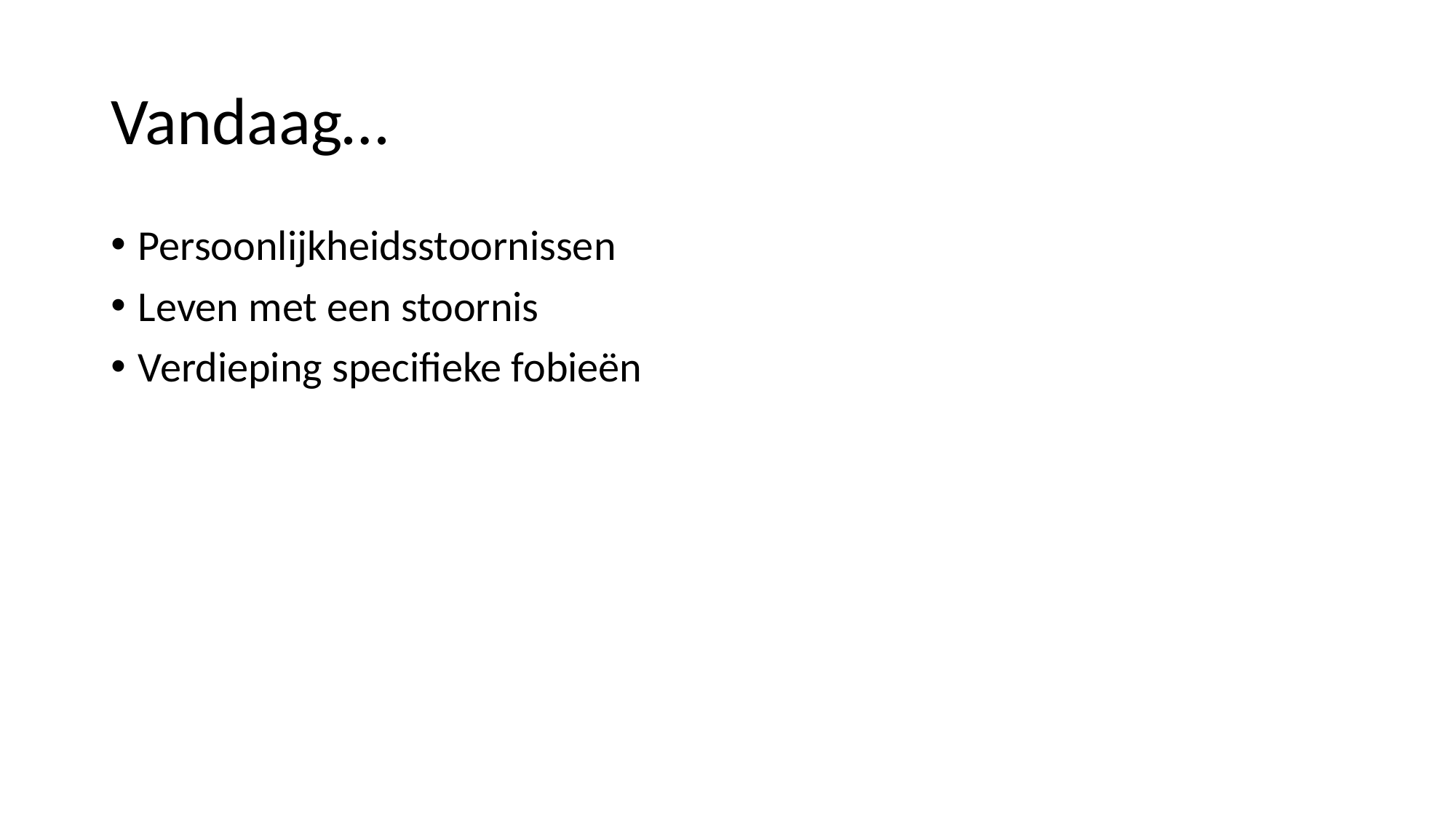

# Vandaag…
Persoonlijkheidsstoornissen
Leven met een stoornis
Verdieping specifieke fobieën